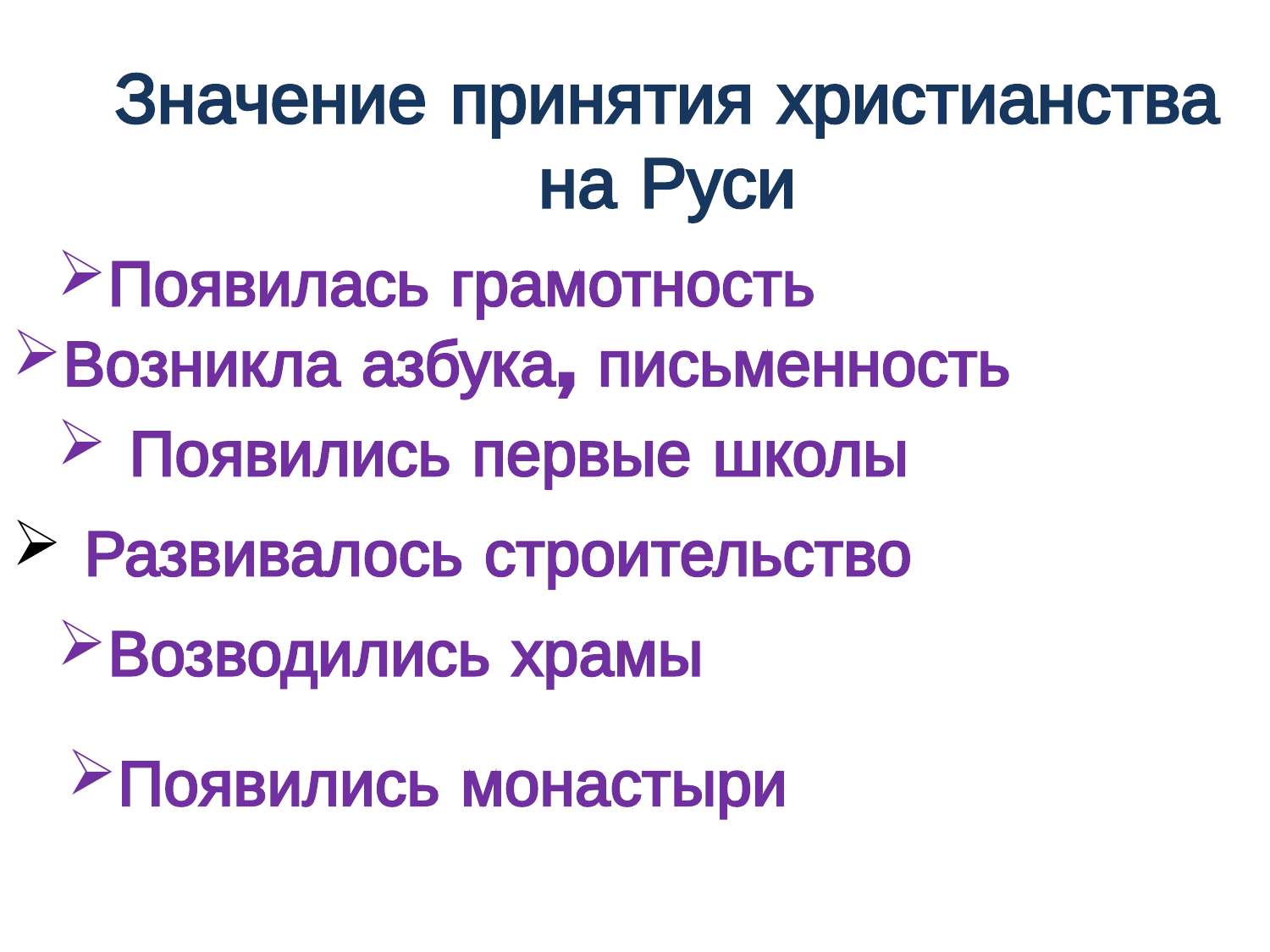

Значение принятия христианства на Руси
Появилась грамотность
Возникла азбука, письменность
 Появились первые школы

 Развивалось строительство
Возводились храмы
Появились монастыри